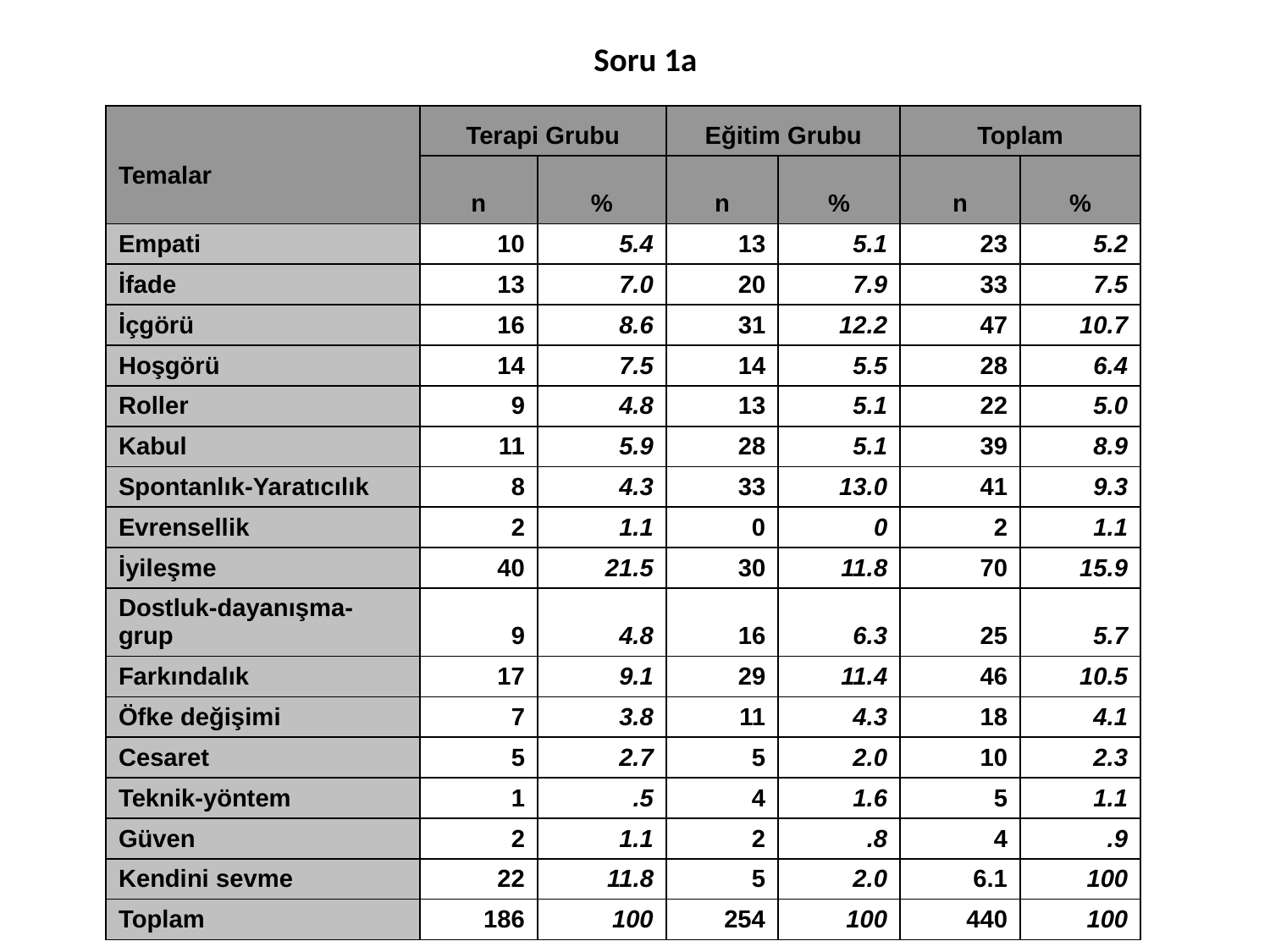

# Soru 1a
| Temalar | Terapi Grubu |  | Eğitim Grubu |  | Toplam |  |
| --- | --- | --- | --- | --- | --- | --- |
|  | n | % | n | % | n | % |
| Empati | 10 | 5.4 | 13 | 5.1 | 23 | 5.2 |
| İfade | 13 | 7.0 | 20 | 7.9 | 33 | 7.5 |
| İçgörü | 16 | 8.6 | 31 | 12.2 | 47 | 10.7 |
| Hoşgörü | 14 | 7.5 | 14 | 5.5 | 28 | 6.4 |
| Roller | 9 | 4.8 | 13 | 5.1 | 22 | 5.0 |
| Kabul | 11 | 5.9 | 28 | 5.1 | 39 | 8.9 |
| Spontanlık-Yaratıcılık | 8 | 4.3 | 33 | 13.0 | 41 | 9.3 |
| Evrensellik | 2 | 1.1 | 0 | 0 | 2 | 1.1 |
| İyileşme | 40 | 21.5 | 30 | 11.8 | 70 | 15.9 |
| Dostluk-dayanışma-grup | 9 | 4.8 | 16 | 6.3 | 25 | 5.7 |
| Farkındalık | 17 | 9.1 | 29 | 11.4 | 46 | 10.5 |
| Öfke değişimi | 7 | 3.8 | 11 | 4.3 | 18 | 4.1 |
| Cesaret | 5 | 2.7 | 5 | 2.0 | 10 | 2.3 |
| Teknik-yöntem | 1 | .5 | 4 | 1.6 | 5 | 1.1 |
| Güven | 2 | 1.1 | 2 | .8 | 4 | .9 |
| Kendini sevme | 22 | 11.8 | 5 | 2.0 | 6.1 | 100 |
| Toplam | 186 | 100 | 254 | 100 | 440 | 100 |